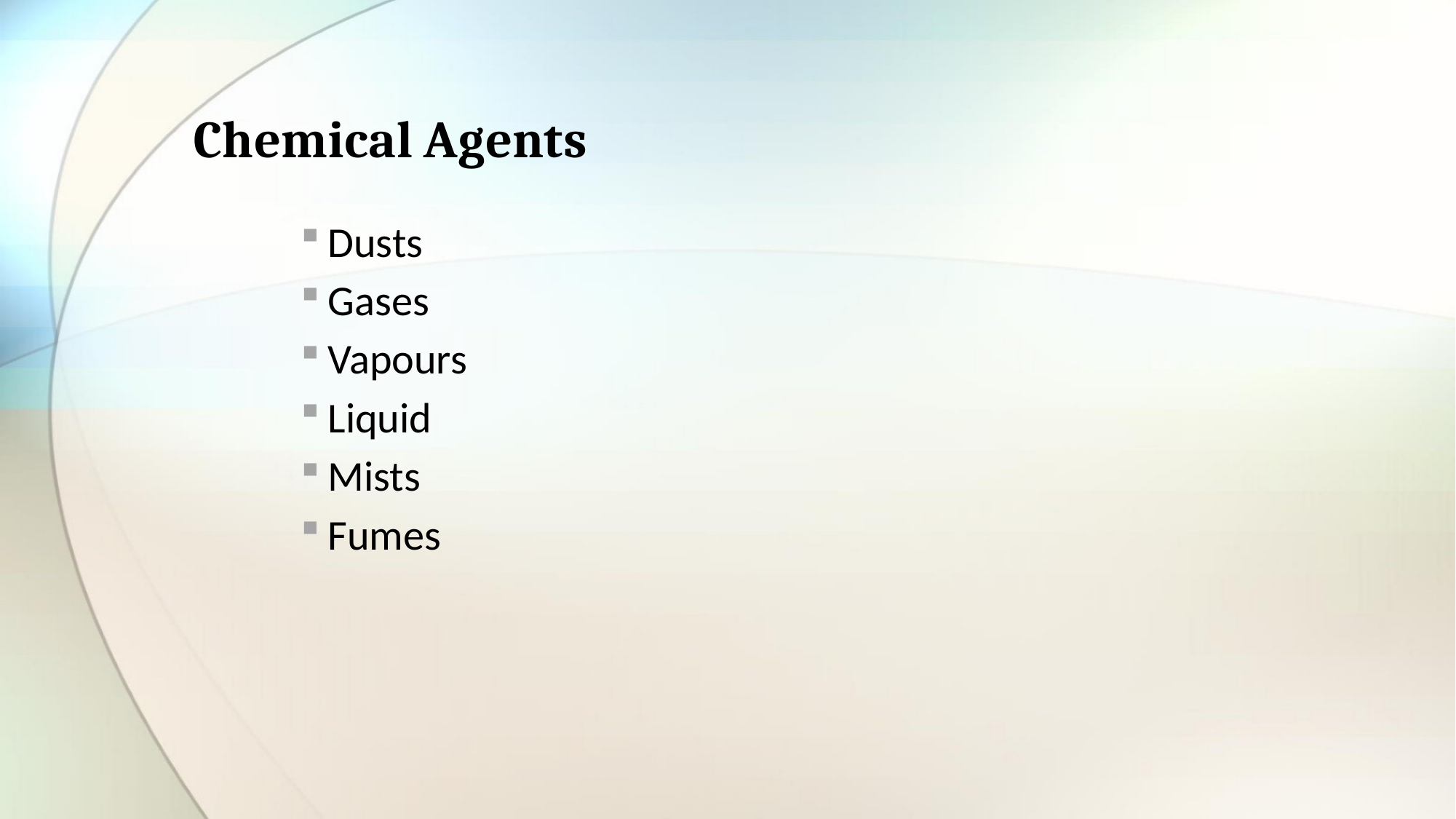

# Chemical Agents
Dusts
Gases
Vapours
Liquid
Mists
Fumes